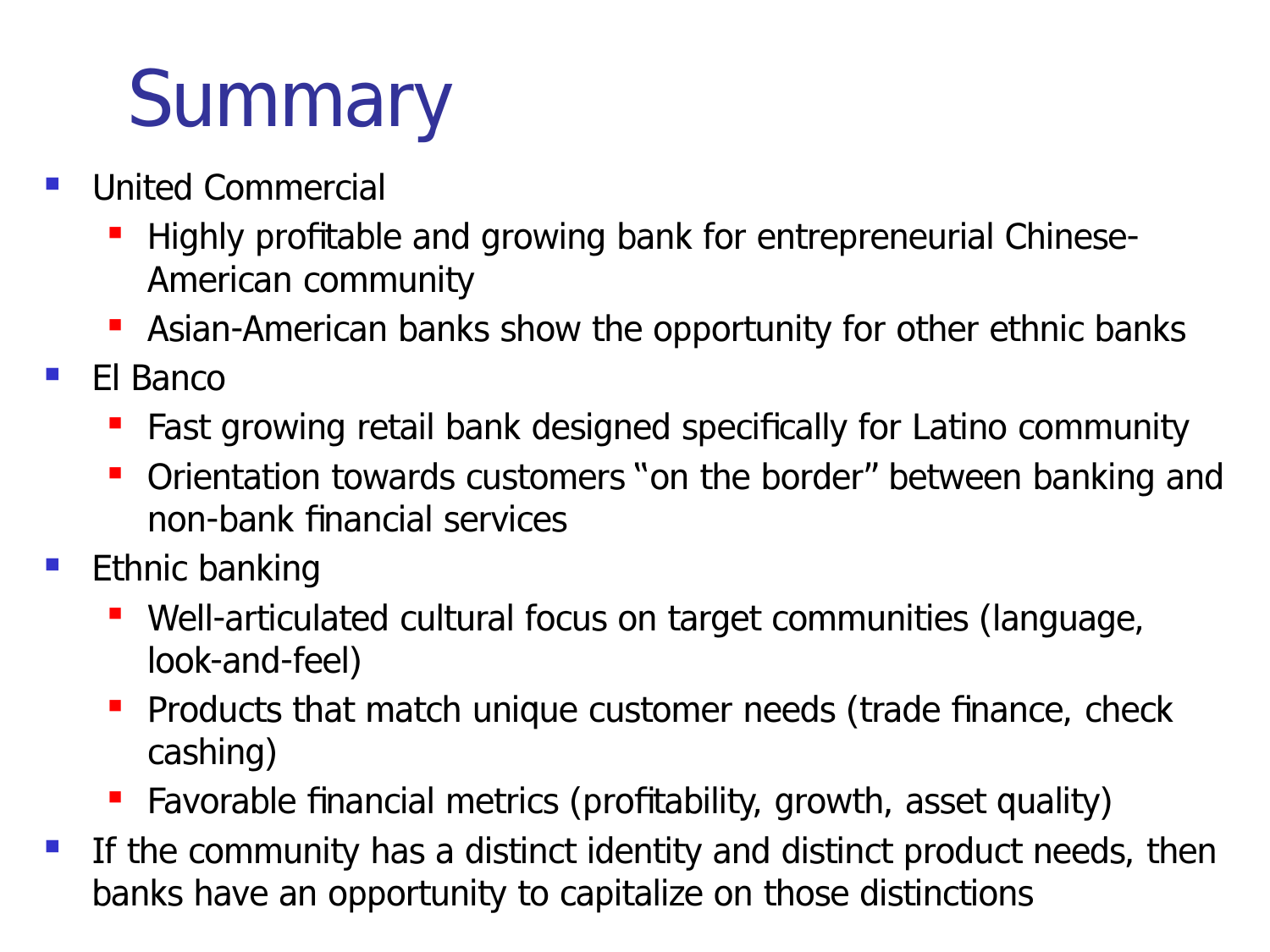

# Summary
United Commercial
Highly profitable and growing bank for entrepreneurial Chinese-American community
Asian-American banks show the opportunity for other ethnic banks
El Banco
Fast growing retail bank designed specifically for Latino community
Orientation towards customers “on the border” between banking and non-bank financial services
Ethnic banking
Well-articulated cultural focus on target communities (language,
look-and-feel)
Products that match unique customer needs (trade finance, check cashing)
Favorable financial metrics (profitability, growth, asset quality)
If the community has a distinct identity and distinct product needs, then banks have an opportunity to capitalize on those distinctions

41
Copyright © 2019 by The McGraw-Hill Companies, Inc. All rights reserved.